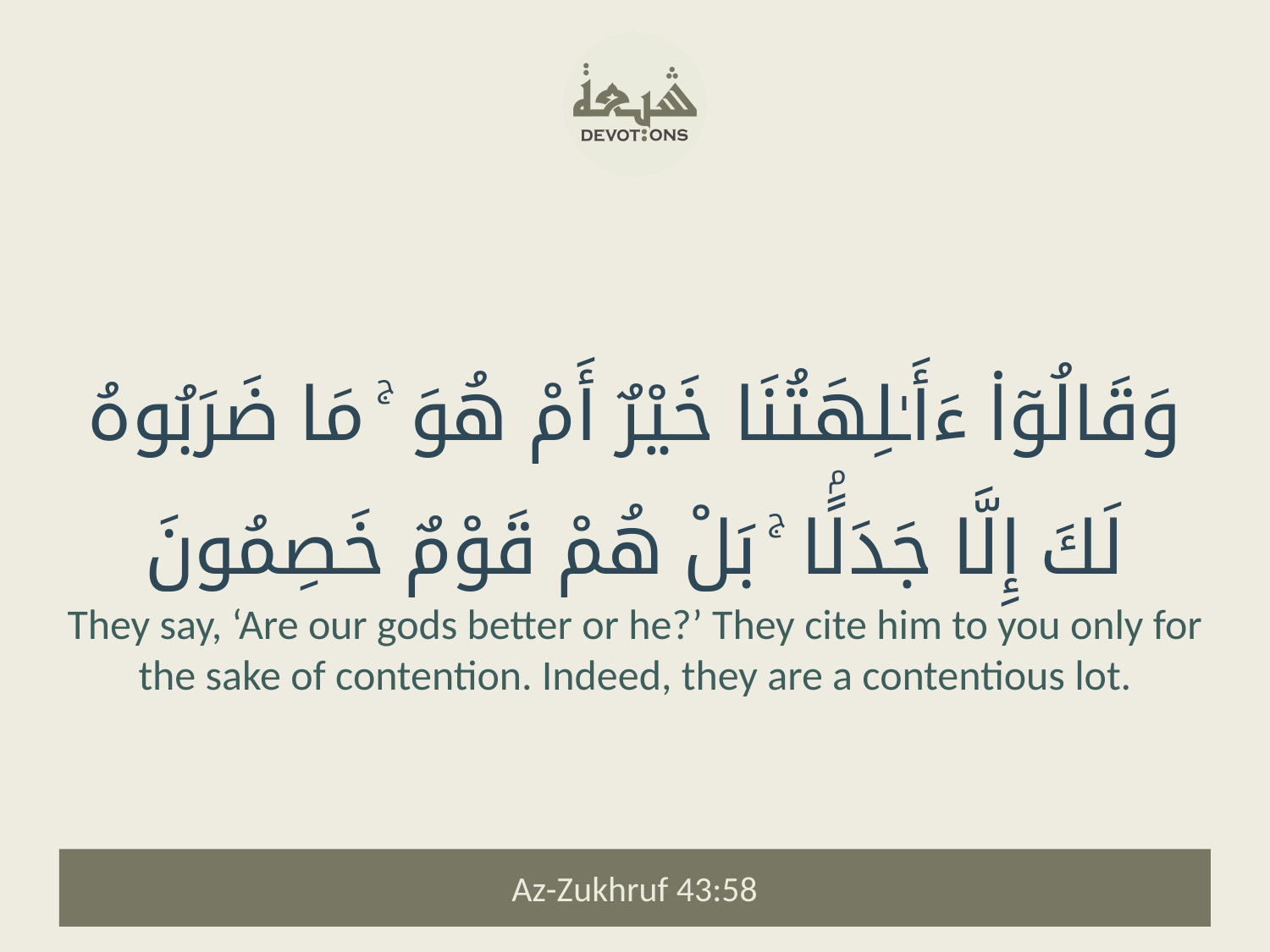

وَقَالُوٓا۟ ءَأَـٰلِهَتُنَا خَيْرٌ أَمْ هُوَ ۚ مَا ضَرَبُوهُ لَكَ إِلَّا جَدَلًۢا ۚ بَلْ هُمْ قَوْمٌ خَصِمُونَ
They say, ‘Are our gods better or he?’ They cite him to you only for the sake of contention. Indeed, they are a contentious lot.
Az-Zukhruf 43:58